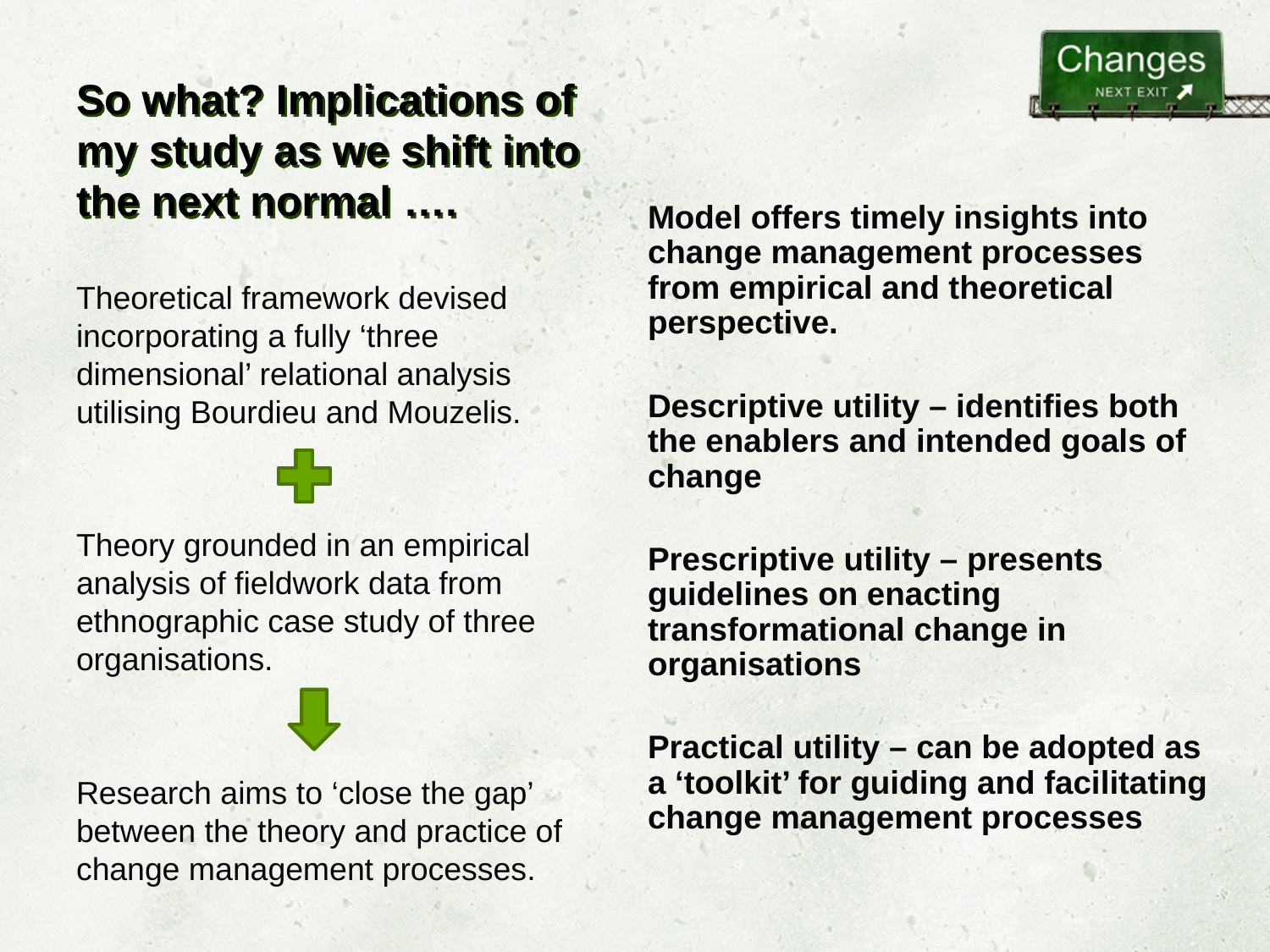

# So what? Implications of my study as we shift into the next normal ….

Model offers timely insights into change management processes from empirical and theoretical perspective.

Descriptive utility – identifies both the enablers and intended goals of change

Prescriptive utility – presents guidelines on enacting transformational change in organisations

Practical utility – can be adopted as a ‘toolkit’ for guiding and facilitating change management processes

Theoretical framework devised incorporating a fully ‘three dimensional’ relational analysis utilising Bourdieu and Mouzelis.

Theory grounded in an empirical analysis of fieldwork data from ethnographic case study of three organisations.

Research aims to ‘close the gap’ between the theory and practice of change management processes.